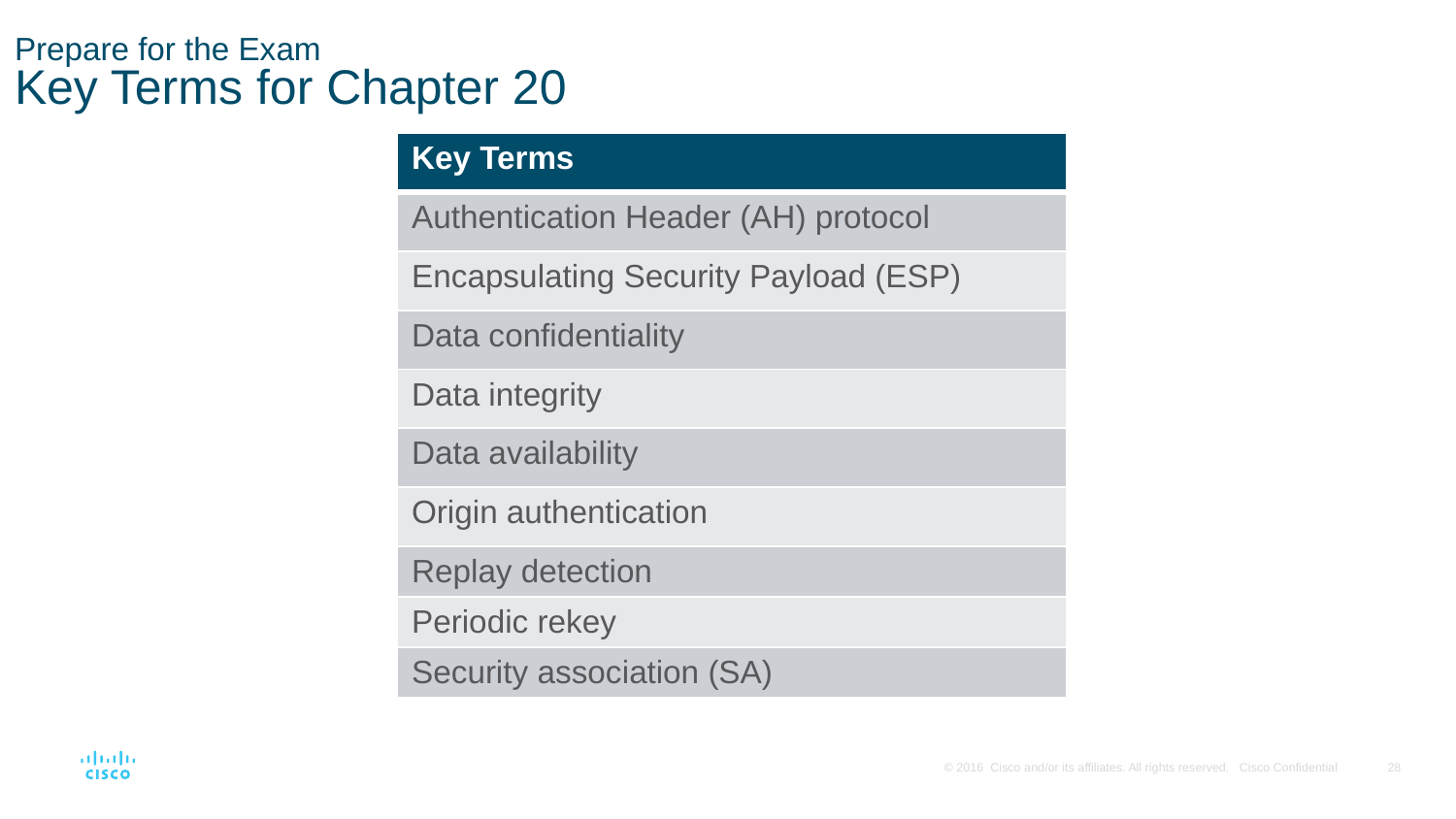

# Prepare for the Exam Key Terms for Chapter 20
| Key Terms |
| --- |
| Authentication Header (AH) protocol |
| Encapsulating Security Payload (ESP) |
| Data confidentiality |
| Data integrity |
| Data availability |
| Origin authentication |
| Replay detection |
| Periodic rekey |
| Security association (SA) |